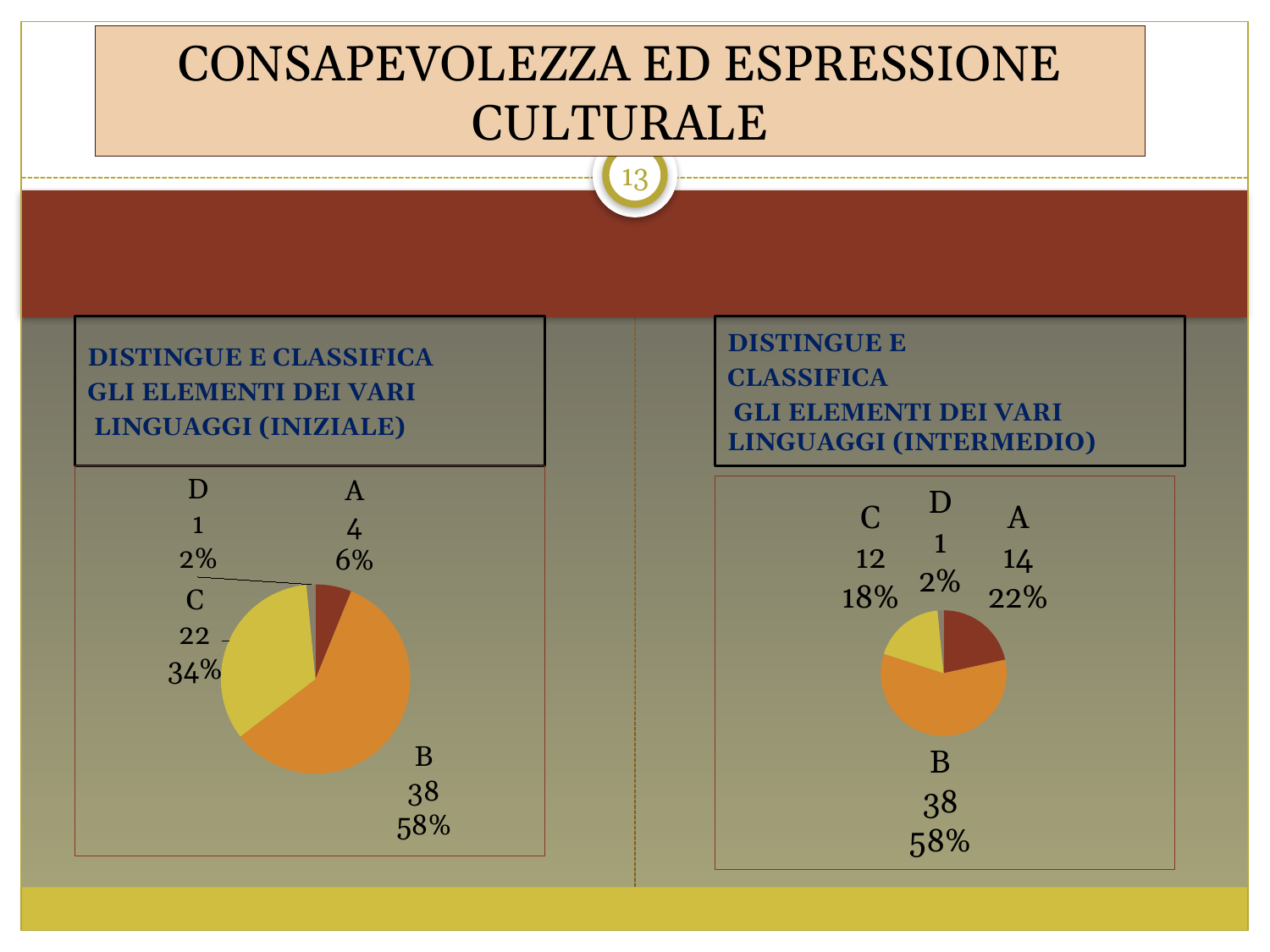

# CONSAPEVOLEZZA ED ESPRESSIONE CULTURALE
13
DISTINGUE E CLASSIFICA
GLI ELEMENTI DEI VARI
 LINGUAGGI (INIZIALE)
DISTINGUE E
CLASSIFICA
 GLI ELEMENTI DEI VARI LINGUAGGI (INTERMEDIO)

### Chart

| Category | Vendite |
|---|---|
| A | 4.0 |
| B | 38.0 |
| C | 22.0 |
| D | 1.0 |

### Chart

| Category | Vendite |
|---|---|
| A | 14.0 |
| B | 38.0 |
| C | 12.0 |
| D | 1.0 |